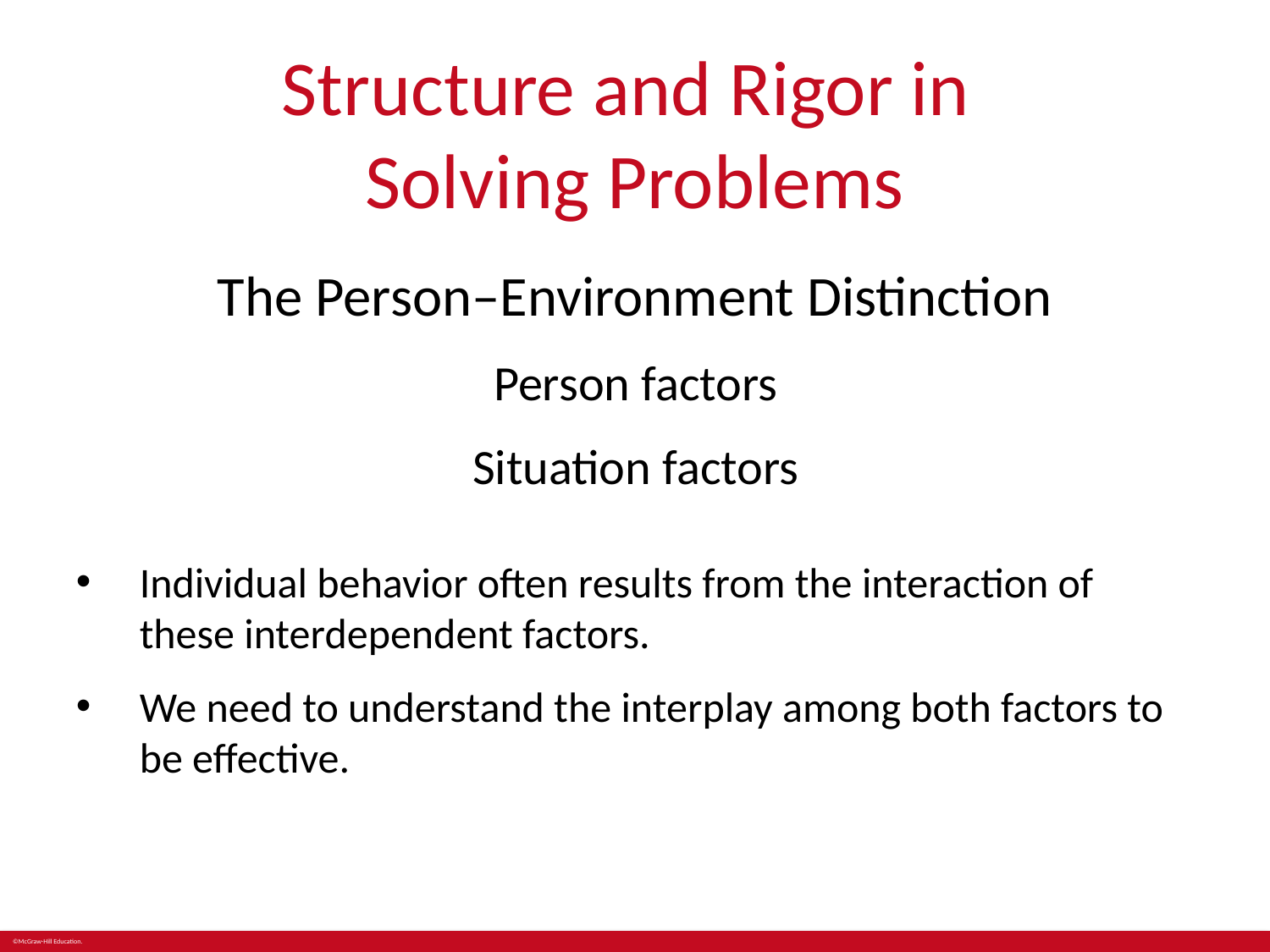

# Structure and Rigor in Solving Problems
The Person–Environment Distinction
Person factors
Situation factors

Individual behavior often results from the interaction of these interdependent factors.
We need to understand the interplay among both factors to be effective.